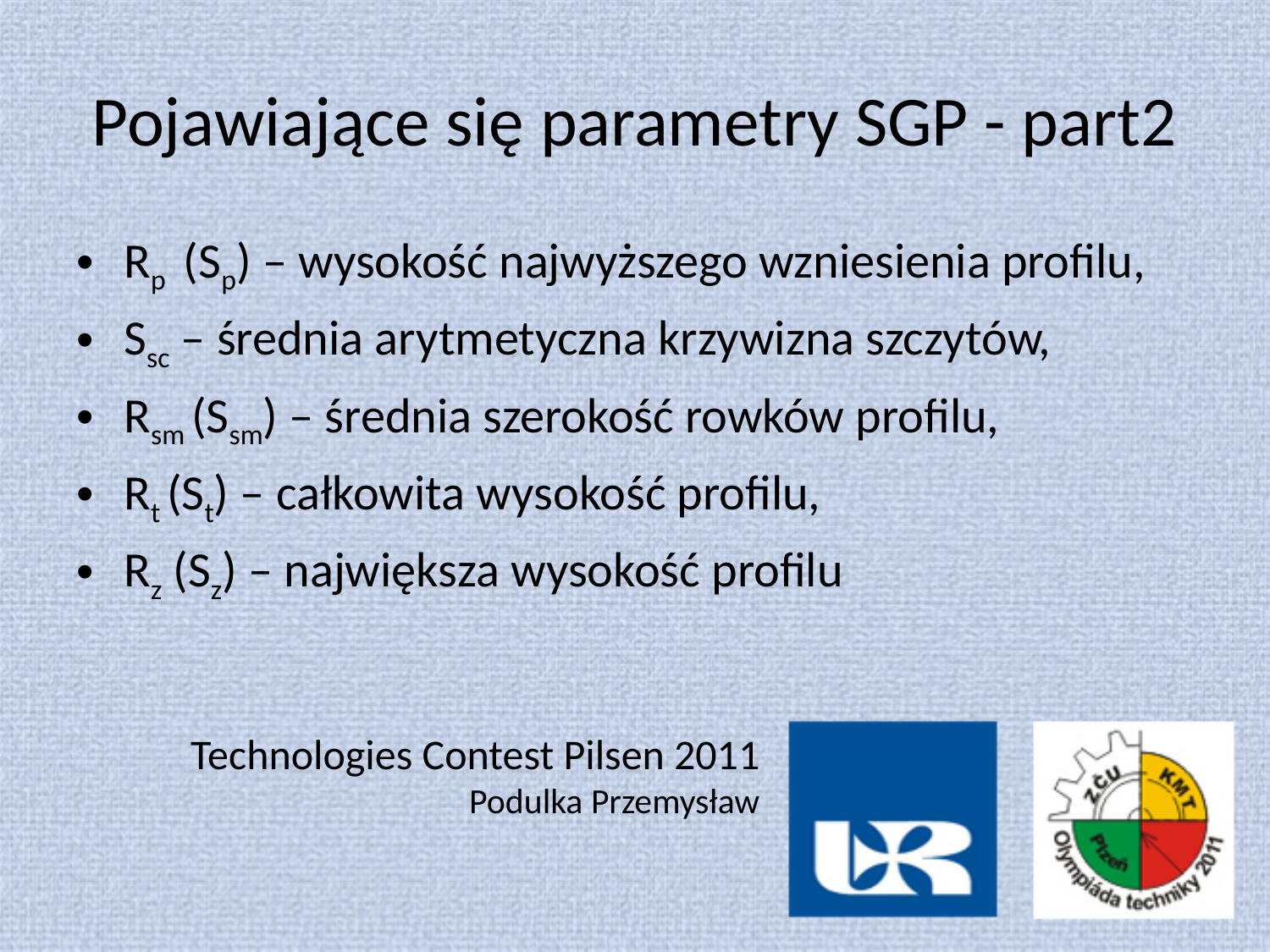

# Pojawiające się parametry SGP - part2
Rp  (Sp) – wysokość najwyższego wzniesienia profilu,
Ssc – średnia arytmetyczna krzywizna szczytów,
Rsm (Ssm) – średnia szerokość rowków profilu,
Rt (St) – całkowita wysokość profilu,
Rz (Sz) – największa wysokość profilu

Technologies Contest Pilsen 2011
Podulka Przemysław